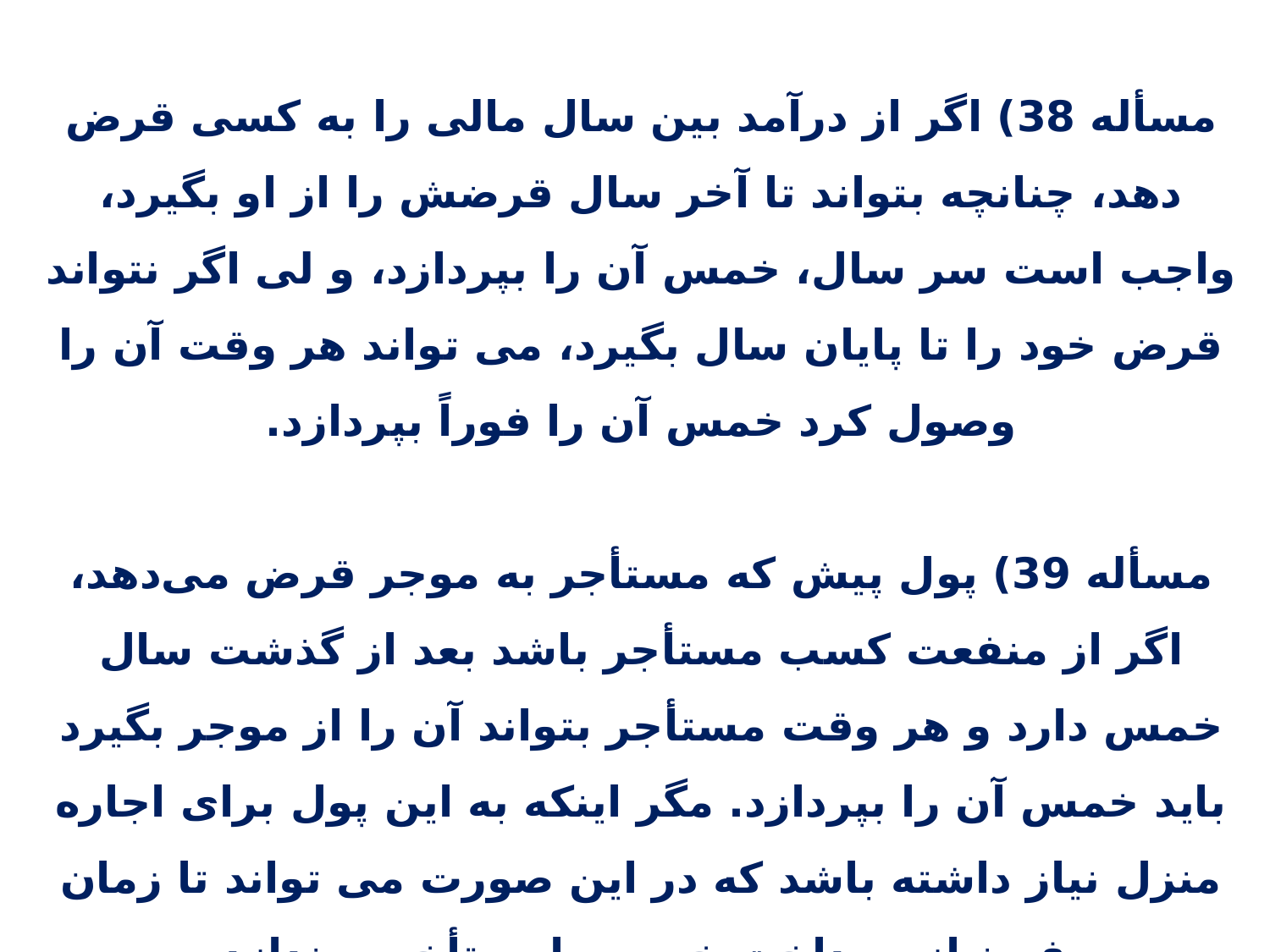

مسأله 38) اگر از درآمد بین سال مالی را به کسی قرض دهد، چنانچه بتواند تا آخر سال قرضش را از او بگیرد، واجب است سر سال، خمس آن را بپردازد، و لی اگر نتواند قرض خود را تا پایان سال بگیرد، می تواند هر وقت آن را وصول کرد خمس آن را فوراً بپردازد.

مسأله 39) پول پیش که مستأجر به موجر قرض می‌دهد، اگر از منفعت کسب مستأجر باشد بعد از گذشت سال خمس دارد و هر وقت مستأجر بتواند آن را از موجر بگیرد باید خمس آن را بپردازد. مگر اینکه به این پول برای اجاره منزل نیاز داشته باشد که در این صورت می تواند تا زمان رفع نیاز، پرداخت خمس را به تأخیر بیندازد.